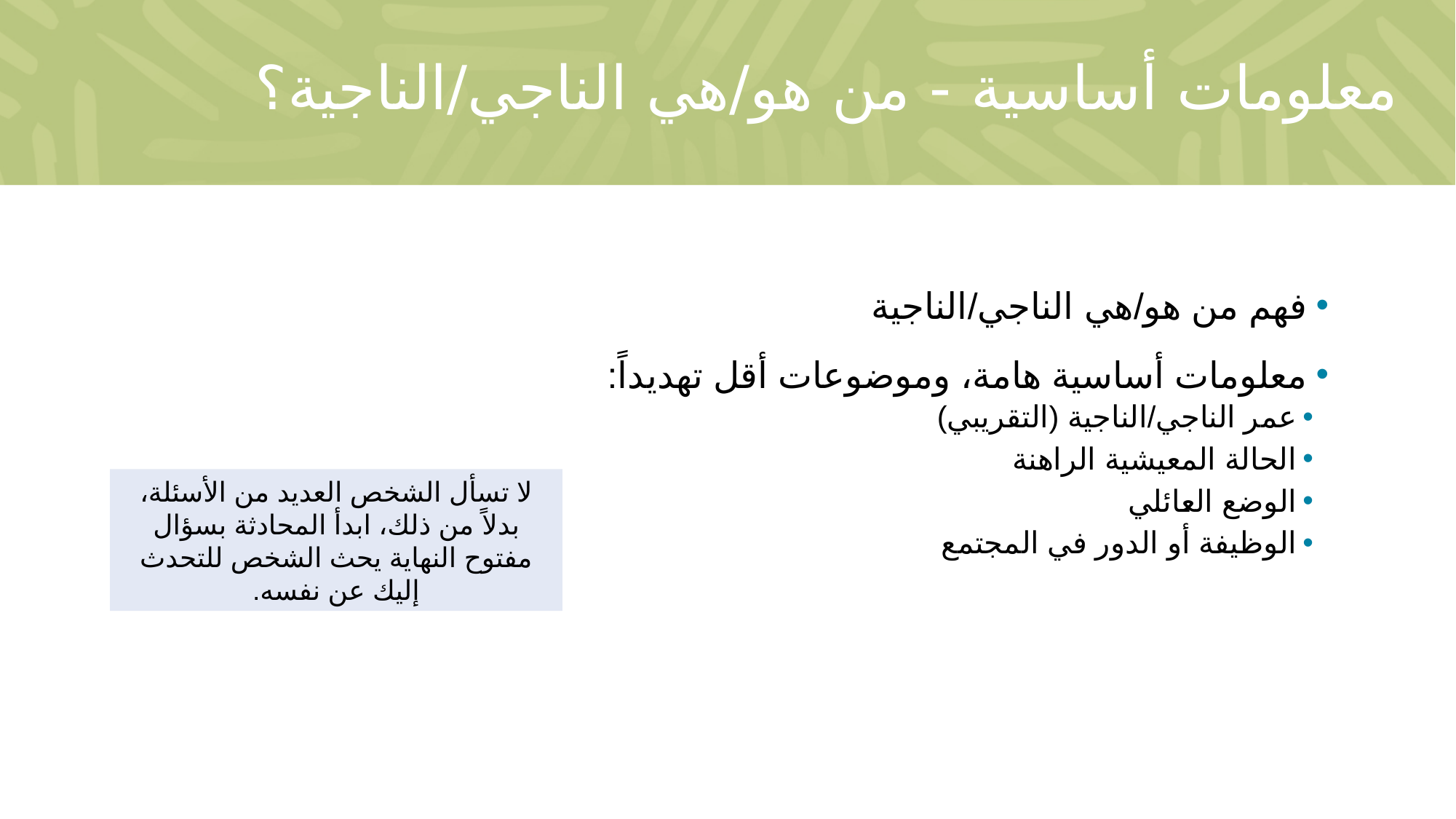

# معلومات أساسية - من هو/هي الناجي/الناجية؟
فهم من هو/هي الناجي/الناجية
معلومات أساسية هامة، وموضوعات أقل تهديداً:
عمر الناجي/الناجية (التقريبي)
الحالة المعيشية الراهنة
الوضع العائلي
الوظيفة أو الدور في المجتمع
لا تسأل الشخص العديد من الأسئلة، بدلاً من ذلك، ابدأ المحادثة بسؤال مفتوح النهاية يحث الشخص للتحدث إليك عن نفسه.